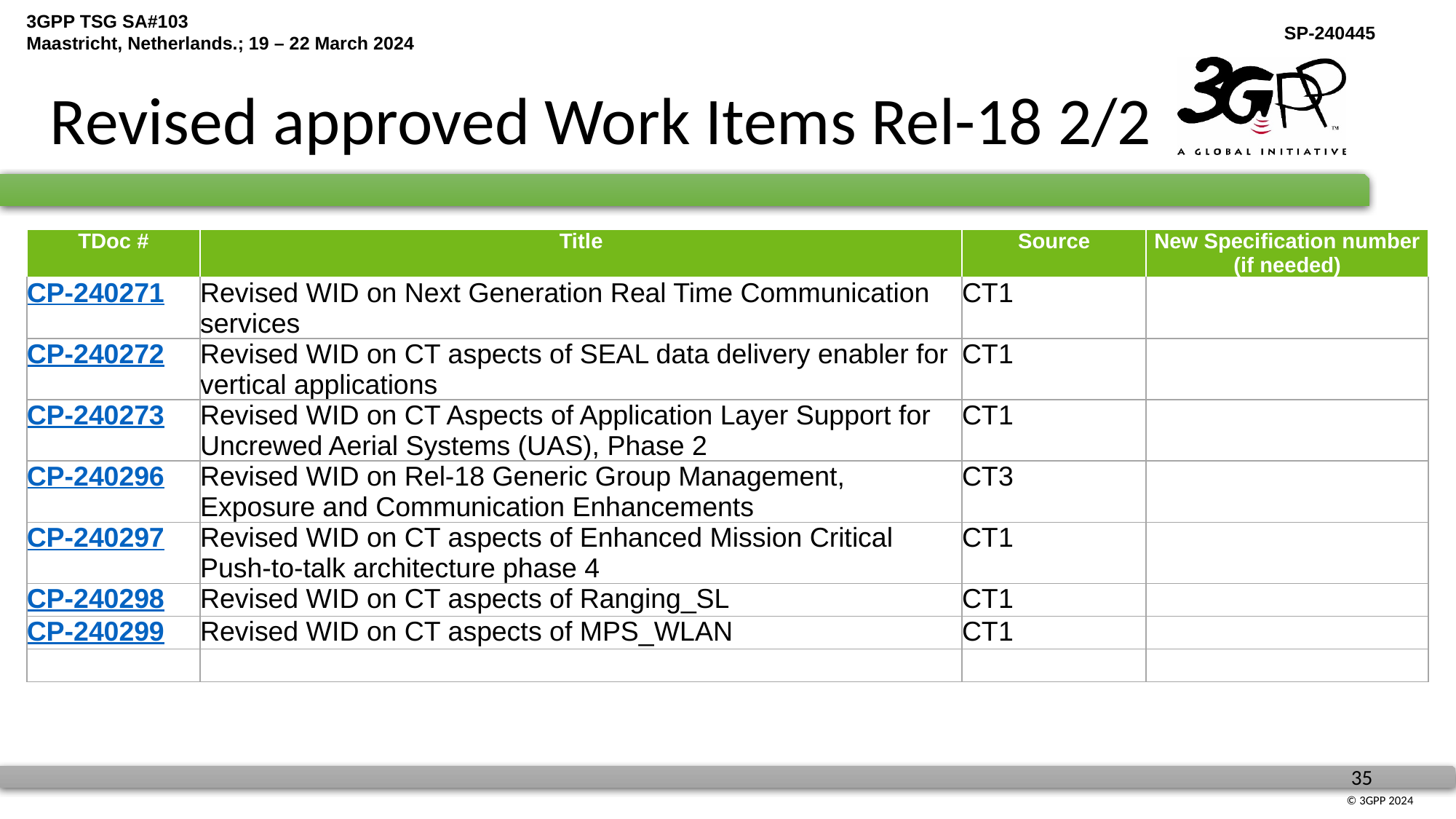

# Revised approved Work Items Rel-18 2/2
| TDoc # | Title | Source | New Specification number (if needed) |
| --- | --- | --- | --- |
| CP-240271 | Revised WID on Next Generation Real Time Communication services | CT1 |  |
| CP-240272 | Revised WID on CT aspects of SEAL data delivery enabler for vertical applications | CT1 |  |
| CP-240273 | Revised WID on CT Aspects of Application Layer Support for Uncrewed Aerial Systems (UAS), Phase 2 | CT1 |  |
| CP-240296 | Revised WID on Rel-18 Generic Group Management, Exposure and Communication Enhancements | CT3 |  |
| CP-240297 | Revised WID on CT aspects of Enhanced Mission Critical Push-to-talk architecture phase 4 | CT1 |  |
| CP-240298 | Revised WID on CT aspects of Ranging\_SL | CT1 |  |
| CP-240299 | Revised WID on CT aspects of MPS\_WLAN | CT1 |  |
|  |  |  |  |